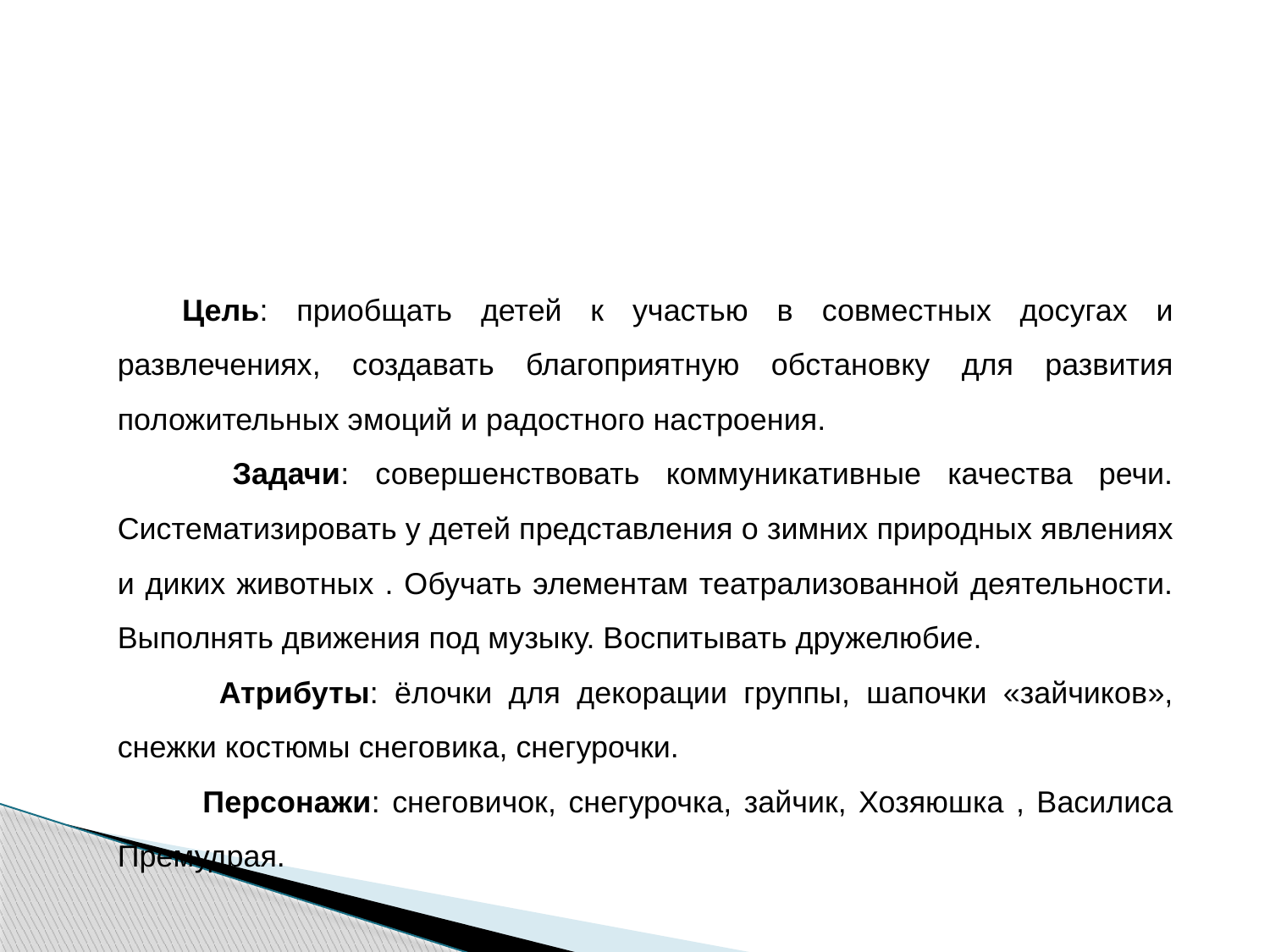

Цель: приобщать детей к участью в совместных досугах и развлечениях, создавать благоприятную обстановку для развития положительных эмоций и радостного настроения.
   Задачи: совершенствовать коммуникативные качества речи. Систематизировать у детей представления о зимних природных явлениях и диких животных . Обучать элементам театрализованной деятельности. Выполнять движения под музыку. Воспитывать дружелюбие.
    Атрибуты: ёлочки для декорации группы, шапочки «зайчиков», снежки костюмы снеговика, снегурочки.
    Персонажи: снеговичок, снегурочка, зайчик, Хозяюшка , Василиса Премудрая.